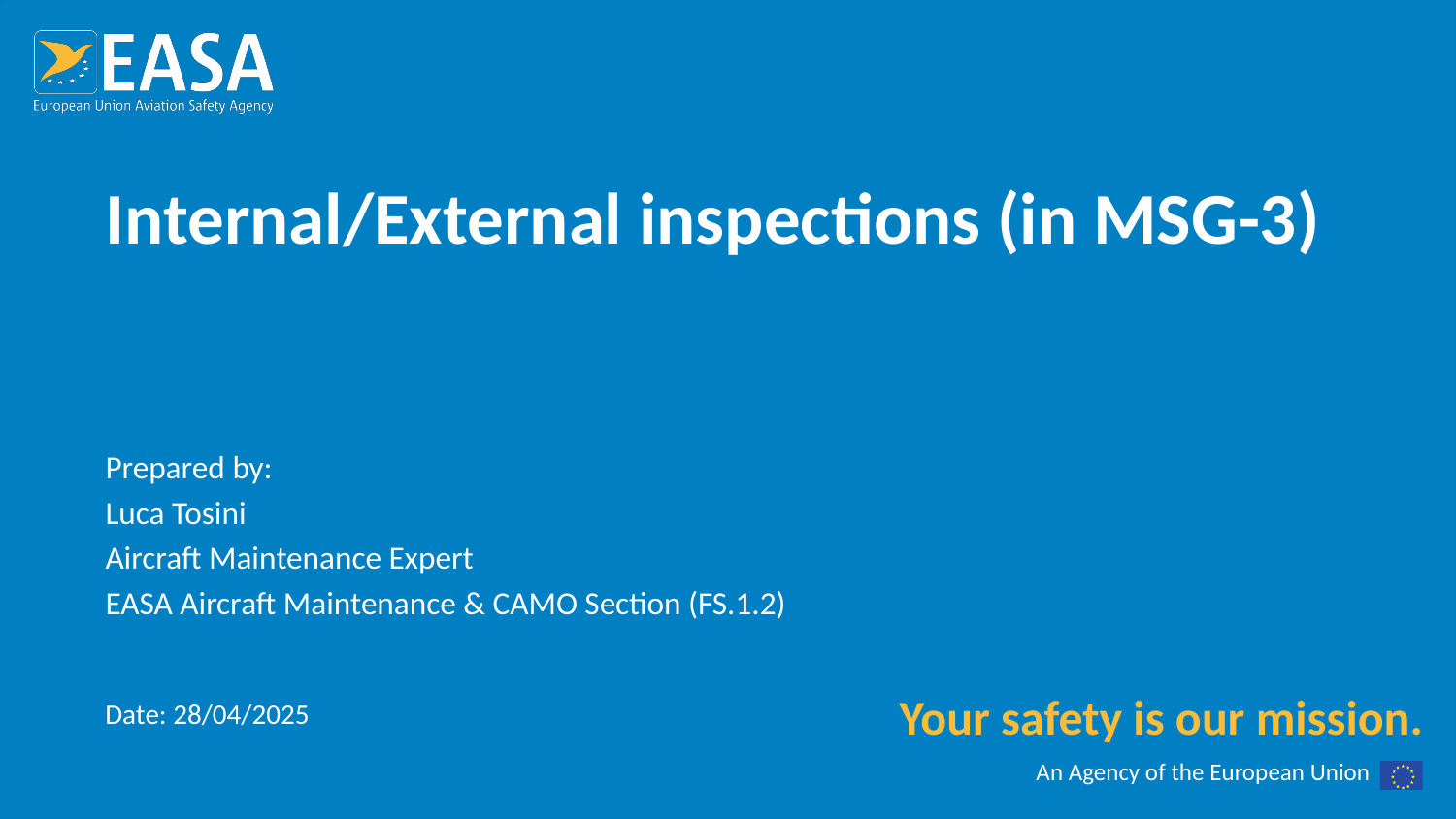

# Internal/External inspections (in MSG-3)

Prepared by:
Luca Tosini
Aircraft Maintenance Expert
EASA Aircraft Maintenance & CAMO Section (FS.1.2)

Date: 28/04/2025